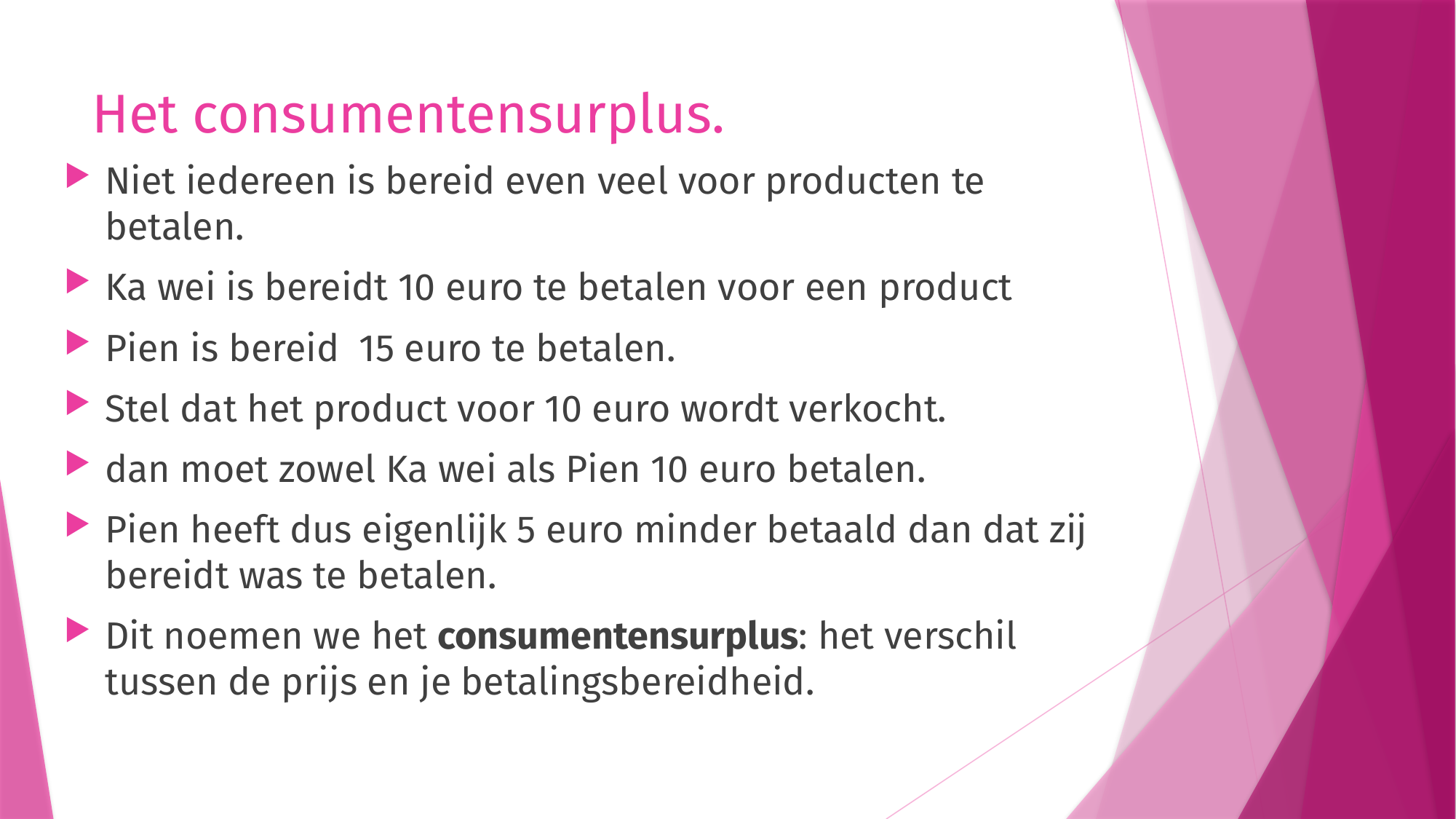

# Het consumentensurplus.
Niet iedereen is bereid even veel voor producten te betalen.
Ka wei is bereidt 10 euro te betalen voor een product
Pien is bereid  15 euro te betalen.
Stel dat het product voor 10 euro wordt verkocht.
dan moet zowel Ka wei als Pien 10 euro betalen.
Pien heeft dus eigenlijk 5 euro minder betaald dan dat zij bereidt was te betalen.
Dit noemen we het consumentensurplus: het verschil tussen de prijs en je betalingsbereidheid.